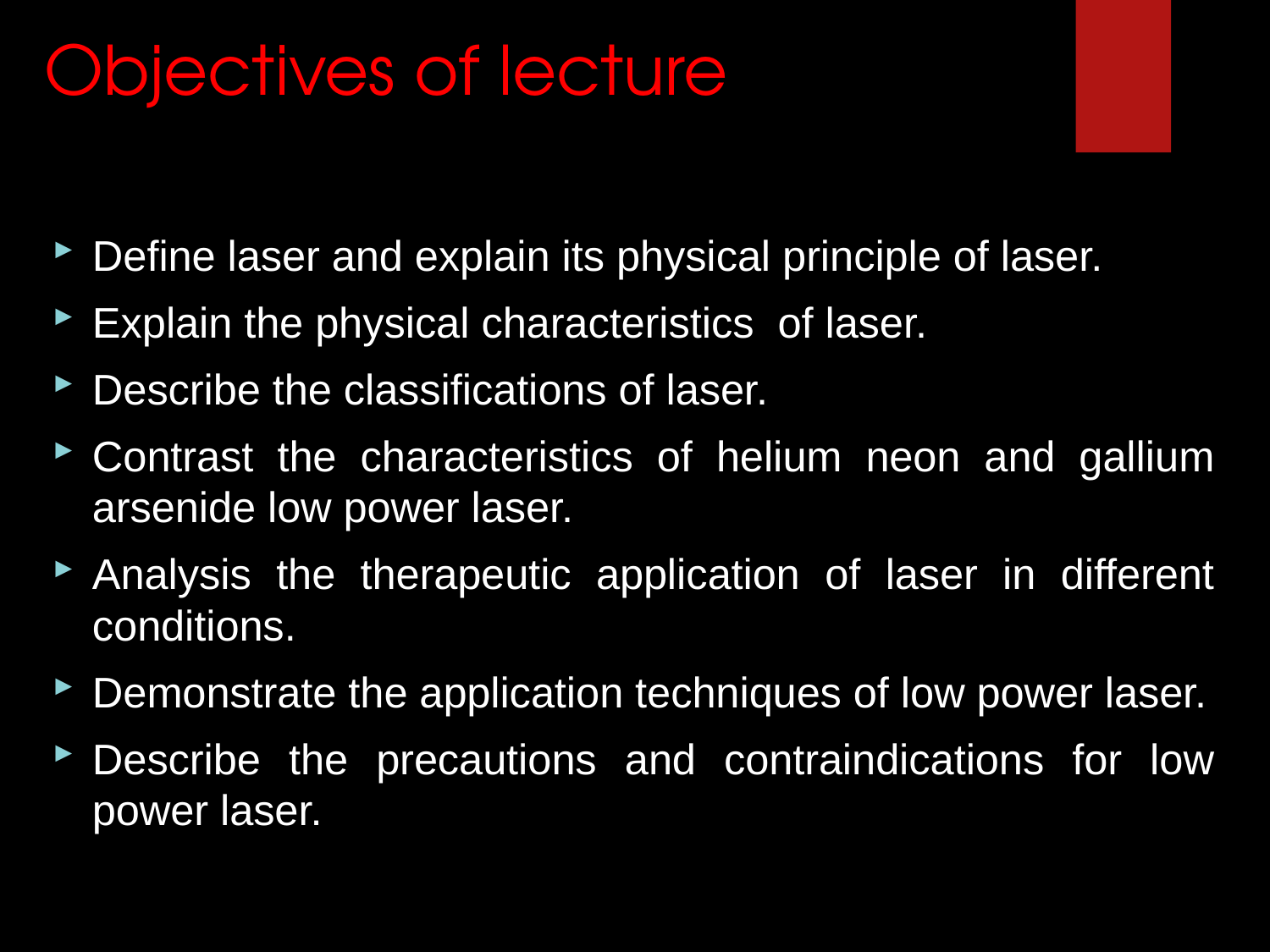

# Objectives of lecture
Define laser and explain its physical principle of laser.
Explain the physical characteristics  of laser.
Describe the classifications of laser.
Contrast the characteristics of helium neon and gallium arsenide low power laser.
Analysis the therapeutic application of laser in different conditions.
Demonstrate the application techniques of low power laser.
Describe the precautions and contraindications for low power laser.